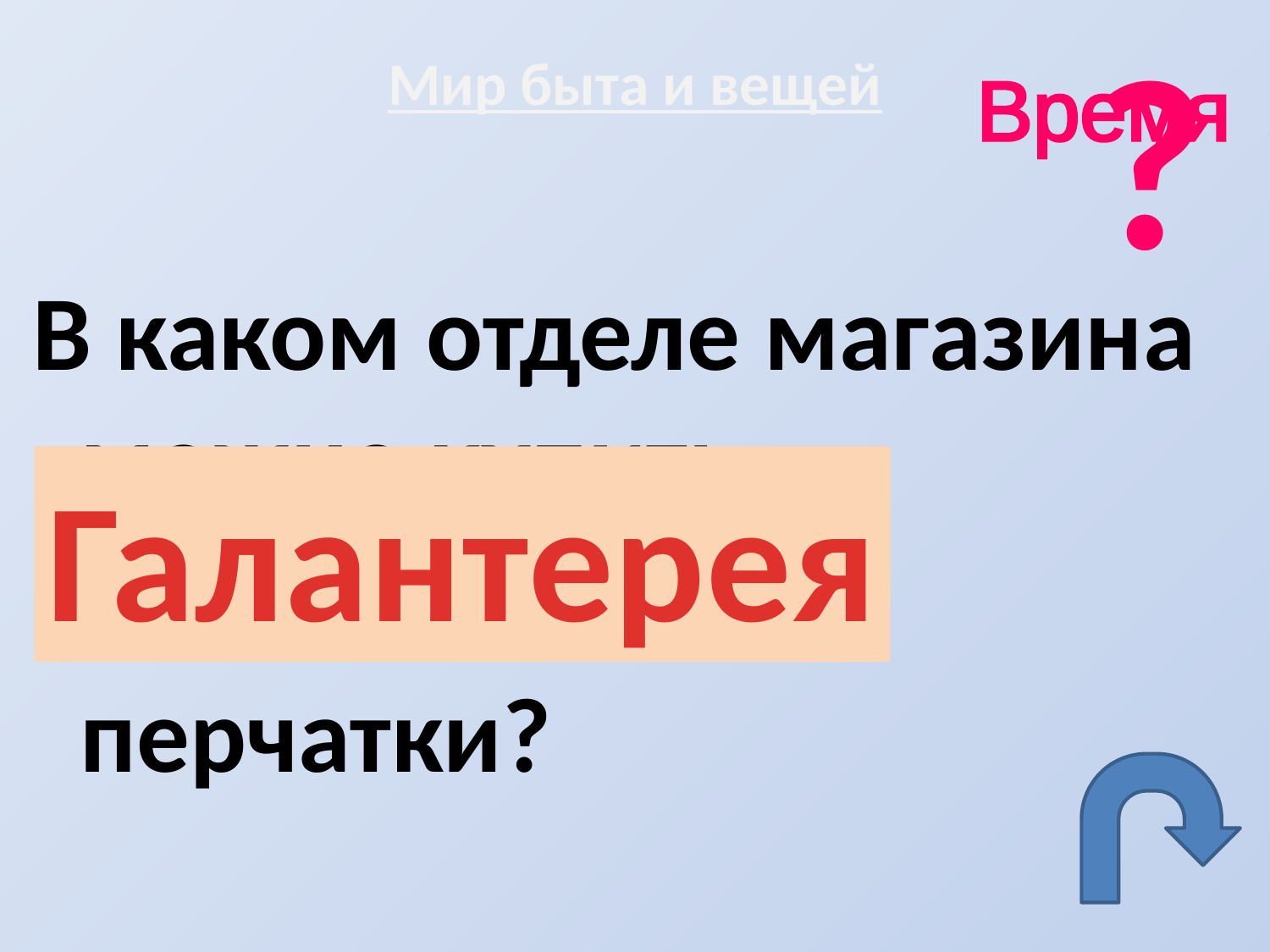

?
# Мир быта и вещей
Время
В каком отделе магазина можно купить
носки, варежки и перчатки?
Галантерея